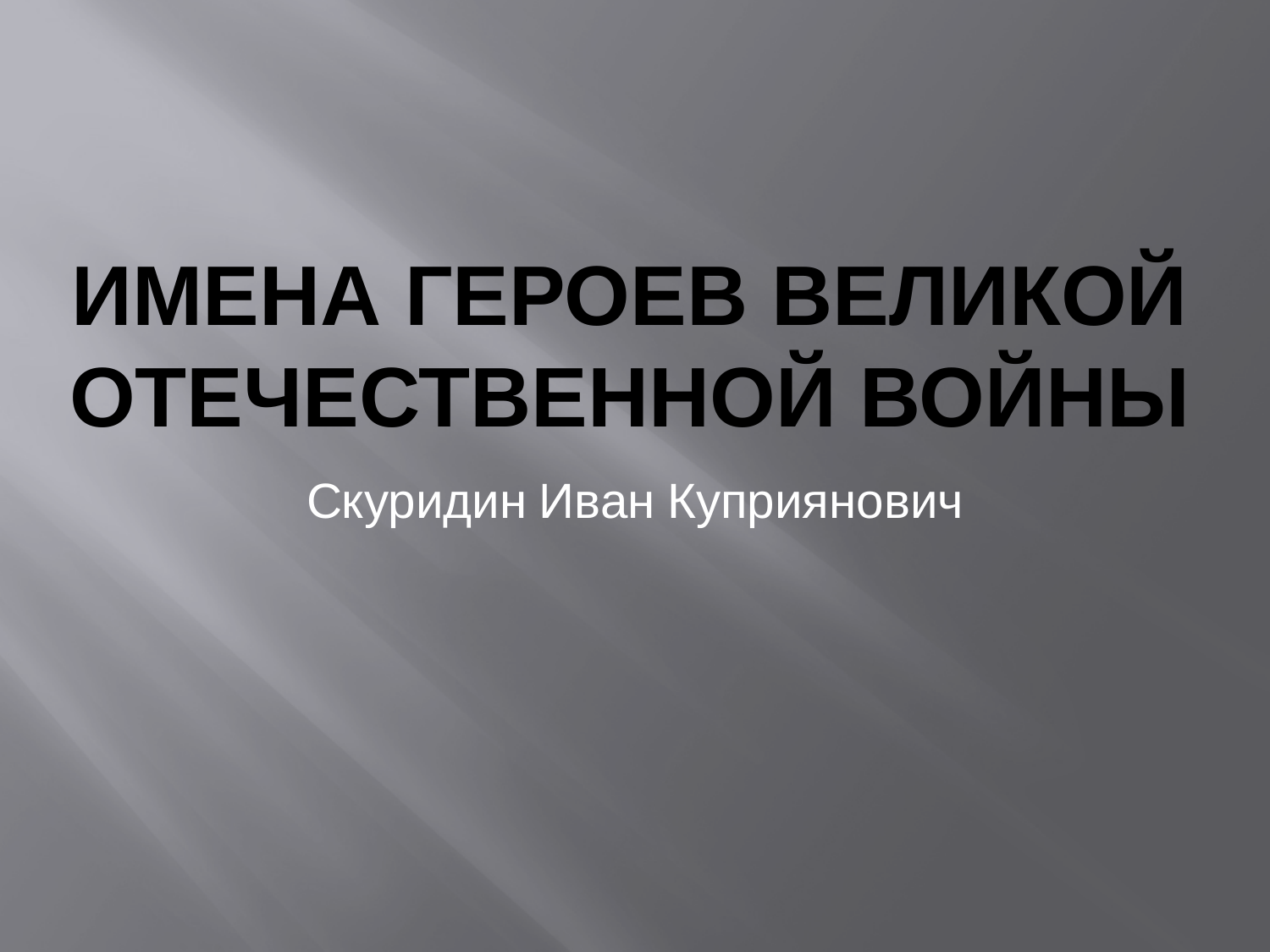

# Имена героев Великой Отечественной войны
Скуридин Иван Куприянович